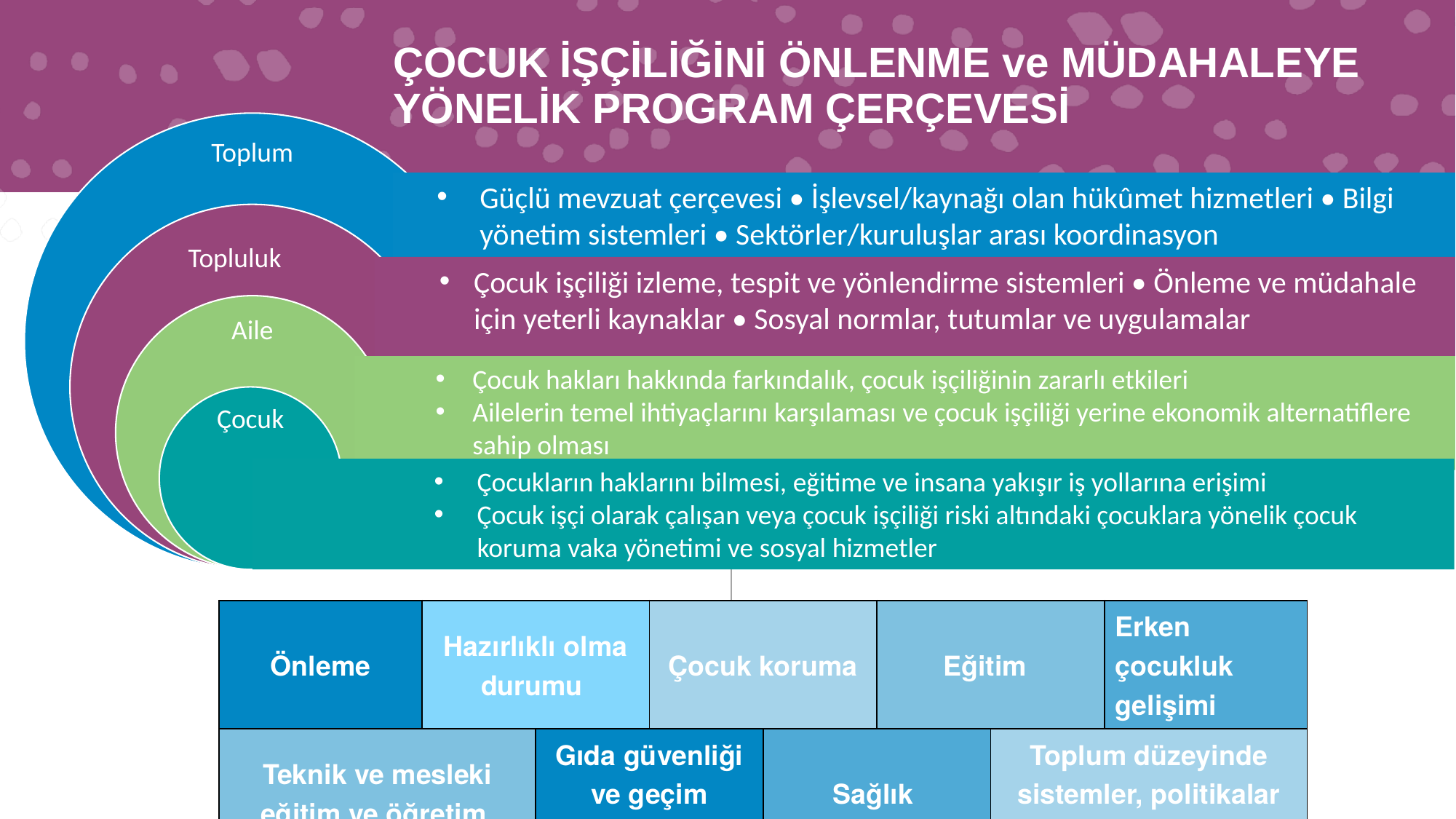

ÇOCUK İŞÇİLİĞİNİ ÖNLENME ve MÜDAHALEYE YÖNELİK PROGRAM ÇERÇEVESİ

Toplum

Aile

Çocuk

Güçlü mevzuat çerçevesi • İşlevsel/kaynağı olan hükûmet hizmetleri • Bilgi yönetim sistemleri • Sektörler/kuruluşlar arası koordinasyon

Topluluk
Çocuk işçiliği izleme, tespit ve yönlendirme sistemleri • Önleme ve müdahale için yeterli kaynaklar • Sosyal normlar, tutumlar ve uygulamalar

Çocuk hakları hakkında farkındalık, çocuk işçiliğinin zararlı etkileri
Ailelerin temel ihtiyaçlarını karşılaması ve çocuk işçiliği yerine ekonomik alternatiflere sahip olması
Çocukların haklarını bilmesi, eğitime ve insana yakışır iş yollarına erişimi
Çocuk işçi olarak çalışan veya çocuk işçiliği riski altındaki çocuklara yönelik çocuk koruma vaka yönetimi ve sosyal hizmetler
| Önleme | Hazırlıklı olma durumu |  | Çocuk koruma |  | Eğitim |  | Erken çocukluk gelişimi |
| --- | --- | --- | --- | --- | --- | --- | --- |
| Teknik ve mesleki eğitim ve öğretim |  | Gıda güvenliği ve geçim kaynakları |  | Sağlık |  | Toplum düzeyinde sistemler, politikalar ve mevzuat |  |